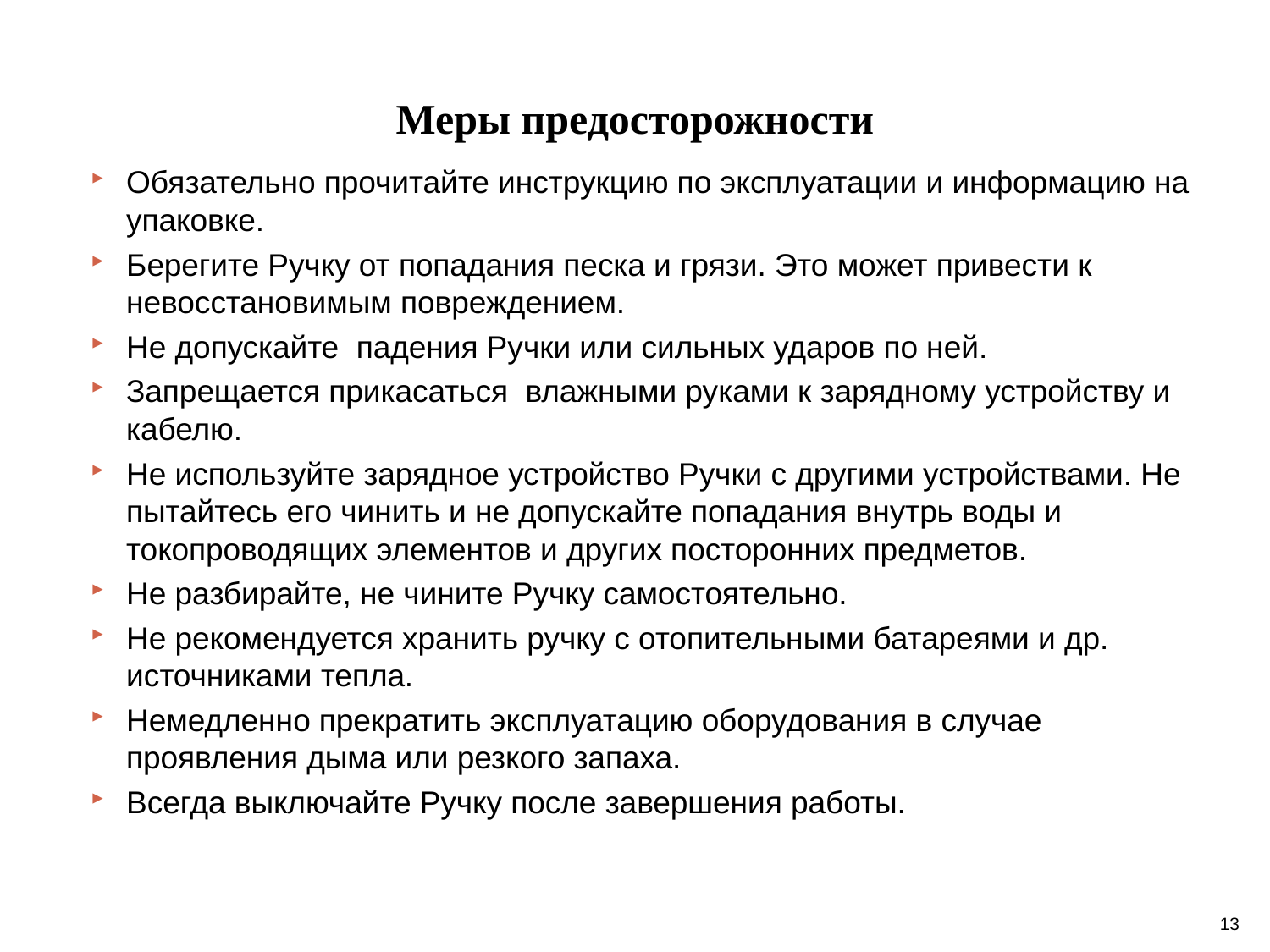

# Меры предосторожности
Обязательно прочитайте инструкцию по эксплуатации и информацию на упаковке.
Берегите Ручку от попадания песка и грязи. Это может привести к невосстановимым повреждением.
Не допускайте  падения Ручки или сильных ударов по ней.
Запрещается прикасаться  влажными руками к зарядному устройству и кабелю.
Не используйте зарядное устройство Ручки с другими устройствами. Не пытайтесь его чинить и не допускайте попадания внутрь воды и токопроводящих элементов и других посторонних предметов.
Не разбирайте, не чините Ручку самостоятельно.
Не рекомендуется хранить ручку с отопительными батареями и др. источниками тепла.
Немедленно прекратить эксплуатацию оборудования в случае проявления дыма или резкого запаха.
Всегда выключайте Ручку после завершения работы.

13